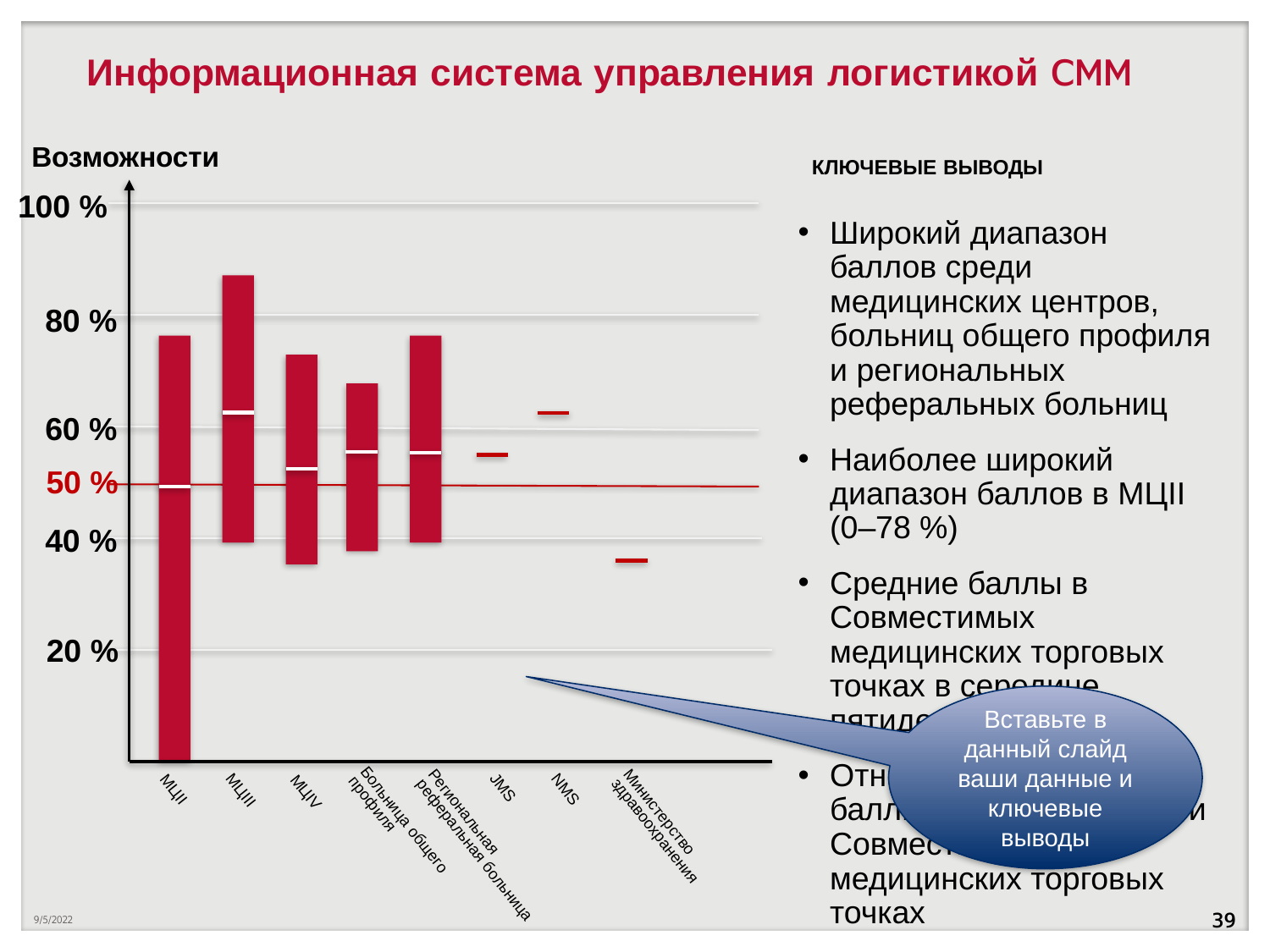

# Информационная система управления логистикой CMM
Возможности
КЛЮЧЕВЫЕ ВЫВОДЫ
100 %
Широкий диапазон баллов среди медицинских центров, больниц общего профиля и региональных реферальных больниц
Наиболее широкий диапазон баллов в МЦII
(0–78 %)
Средние баллы в Совместимых медицинских торговых точках в середине пятидесятых
Относительно схожие баллы в Национальных и Совместных медицинских торговых точках

80 %

60 %
50 %
40 %
20 %
Вставьте в данный слайд ваши данные и ключевые выводы
МЦII
МЦIV
МЦIII
JMS
NMS
Министерство здравоохранения
Больница общего профиля
Региональная реферальная больница
9/5/2022
39